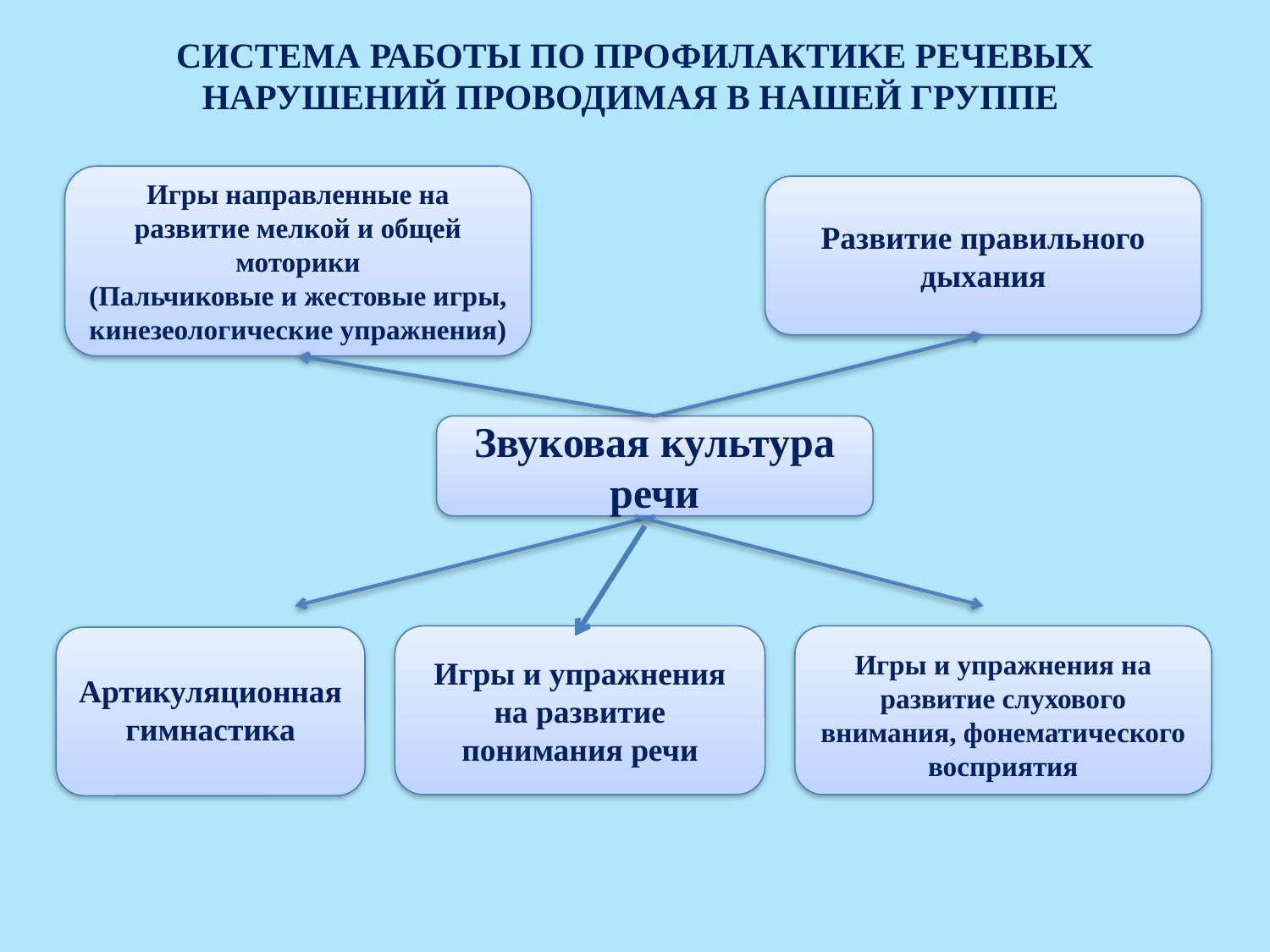

СИСТЕМА РАБОТЫ ПО ПРОФИЛАКТИКЕ РЕЧЕВЫХ НАРУШЕНИЙ ПРОВОДИМАЯ В НАШЕЙ ГРУППЕ
Игры направленные на развитие мелкой и общей моторики
(Пальчиковые и жестовые игры, кинезеологические упражнения)

Развитие правильного дыхания

Звуковая культура речи
Игры и упражнения на развитие понимания речи

Игры и упражнения на развитие слухового внимания, фонематического восприятия

Артикуляционная гимнастика